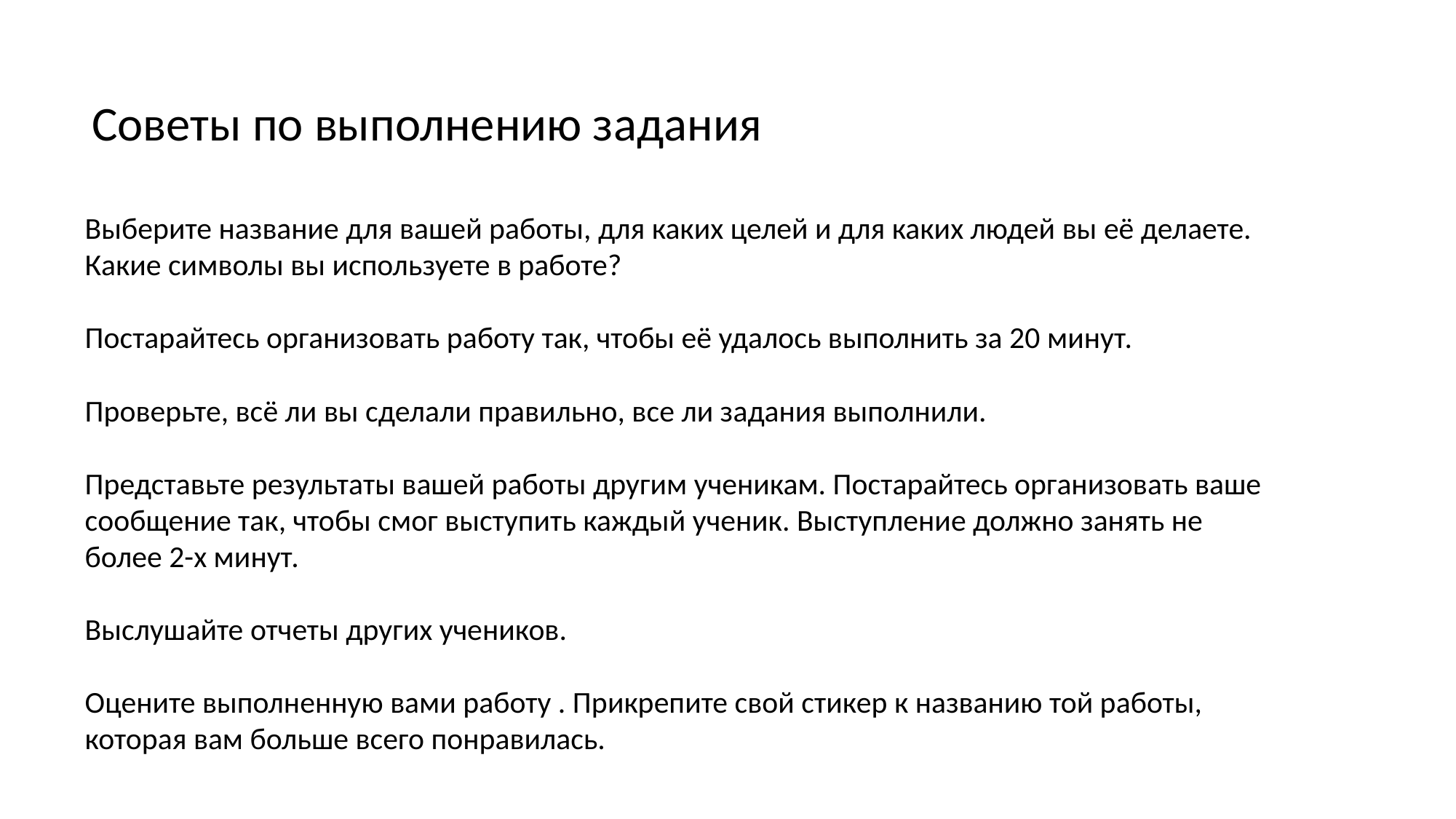

Советы по выполнению задания

Выберите название для вашей работы, для каких целей и для каких людей вы её делаете. Какие символы вы используете в работе?

Постарайтесь организовать работу так, чтобы её удалось выполнить за 20 минут.

Проверьте, всё ли вы сделали правильно, все ли задания выполнили.

Представьте результаты вашей работы другим ученикам. Постарайтесь организовать ваше сообщение так, чтобы смог выступить каждый ученик. Выступление должно занять не более 2-х минут.

Выслушайте отчеты других учеников.

Оцените выполненную вами работу . Прикрепите свой стикер к названию той работы, которая вам больше всего понравилась.